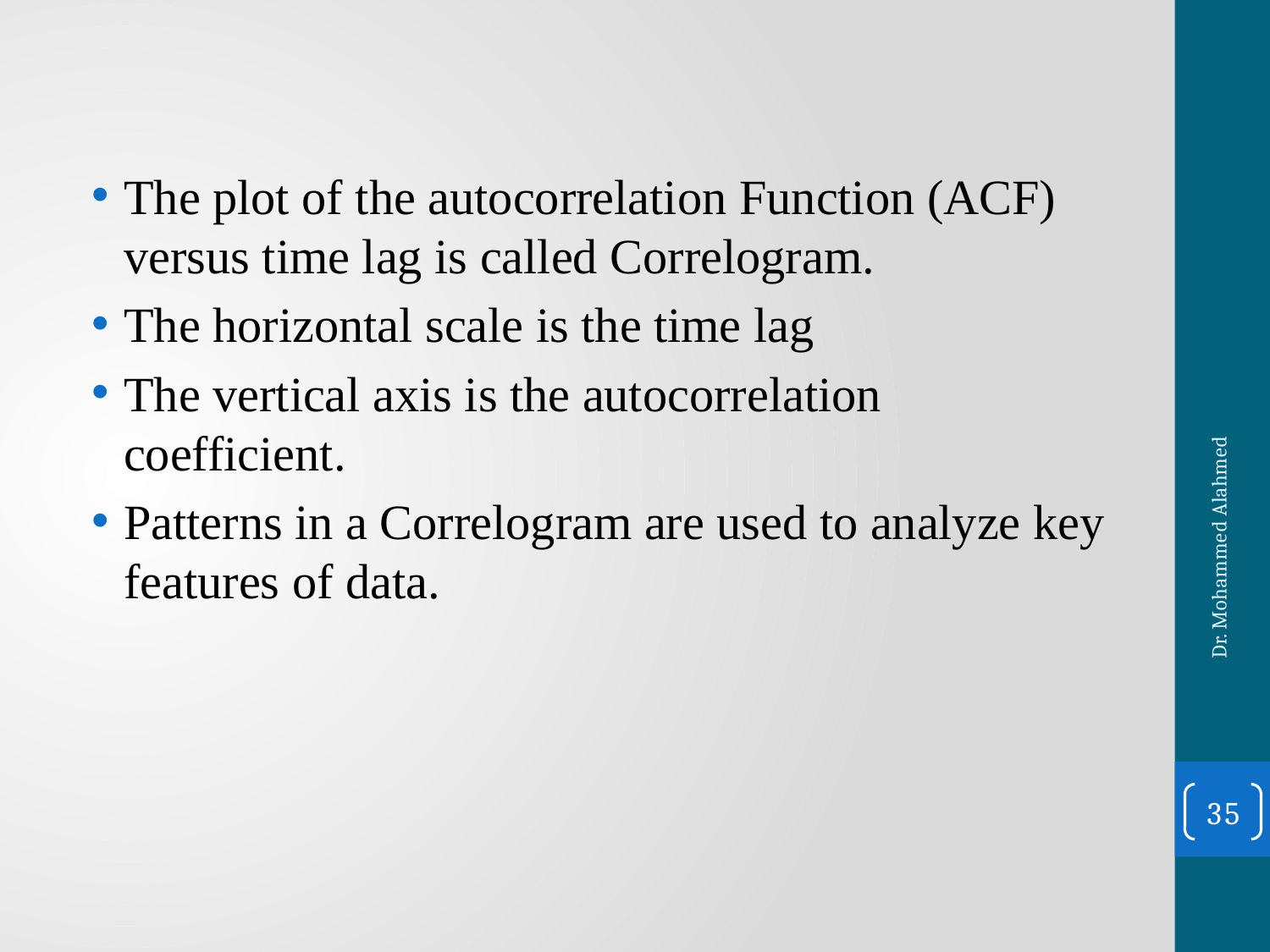

The plot of the autocorrelation Function (ACF) versus time lag is called Correlogram.
The horizontal scale is the time lag
The vertical axis is the autocorrelation coefficient.
Patterns in a Correlogram are used to analyze key features of data.
Dr. Mohammed Alahmed
35